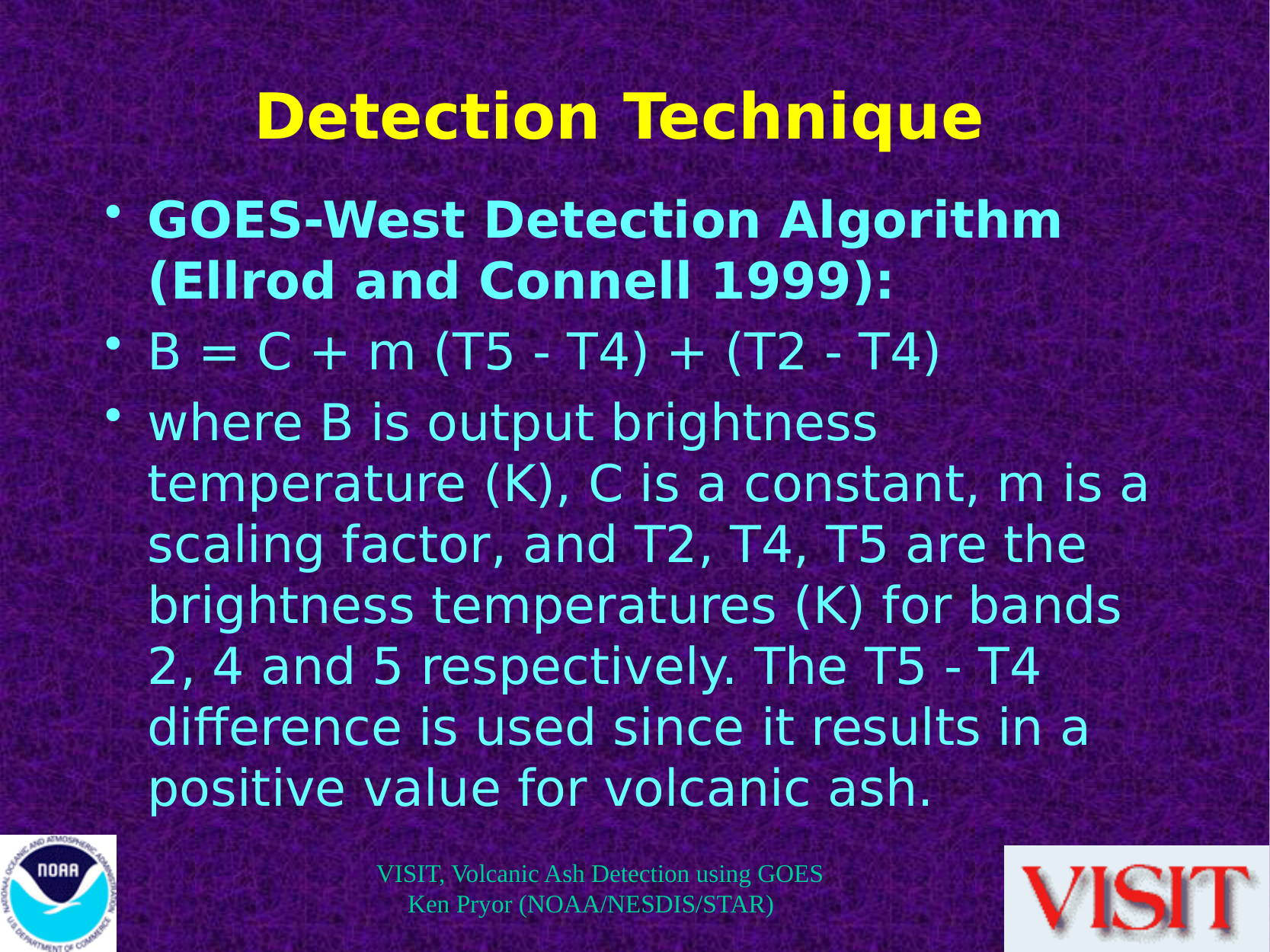

# Detection Technique
GOES-West Detection Algorithm (Ellrod and Connell 1999):
B = C + m (T5 - T4) + (T2 - T4)
where B is output brightness temperature (K), C is a constant, m is a scaling factor, and T2, T4, T5 are the brightness temperatures (K) for bands 2, 4 and 5 respectively. The T5 - T4 difference is used since it results in a positive value for volcanic ash.